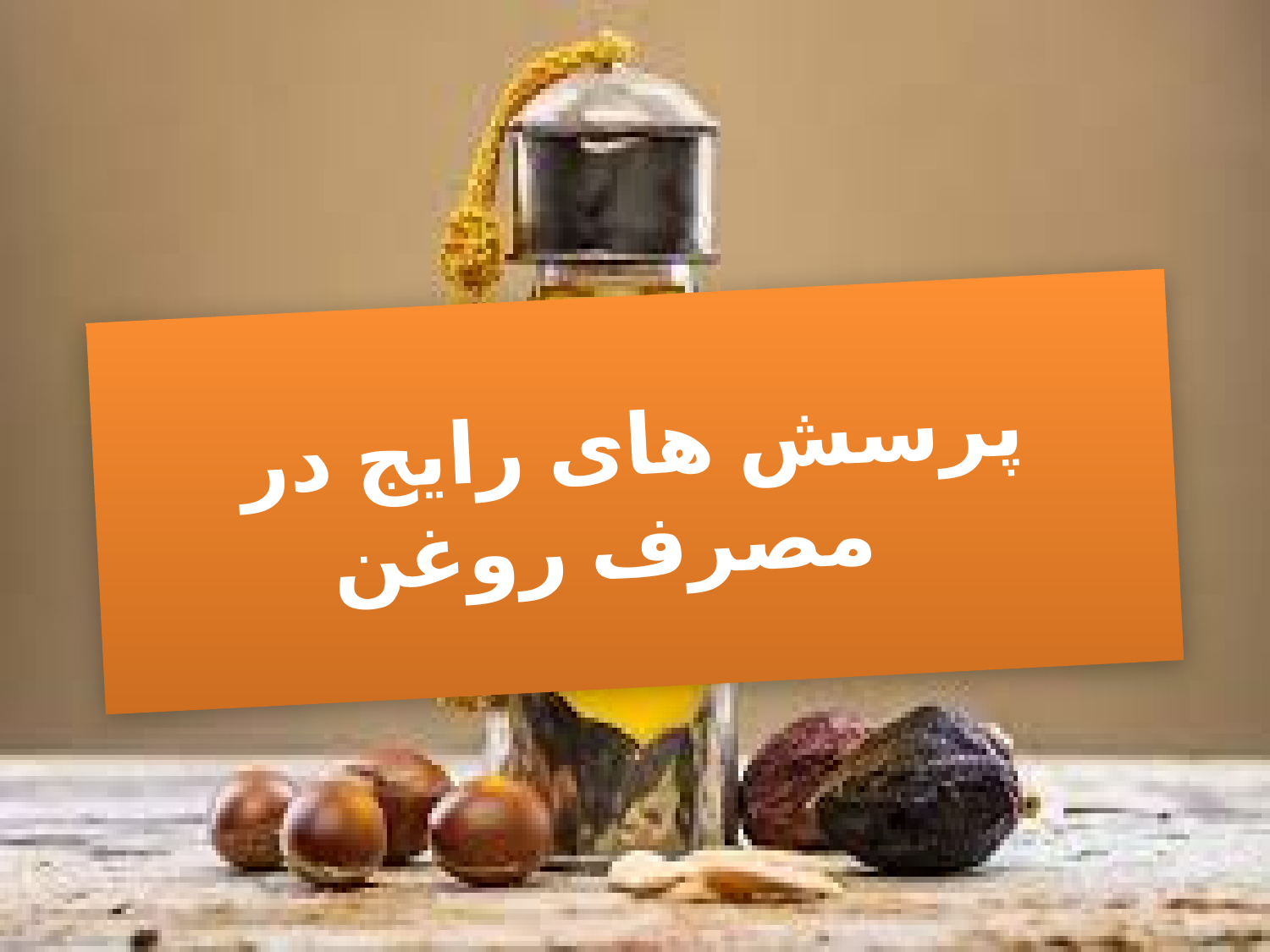

# پرسش های رایج در مصرف روغن